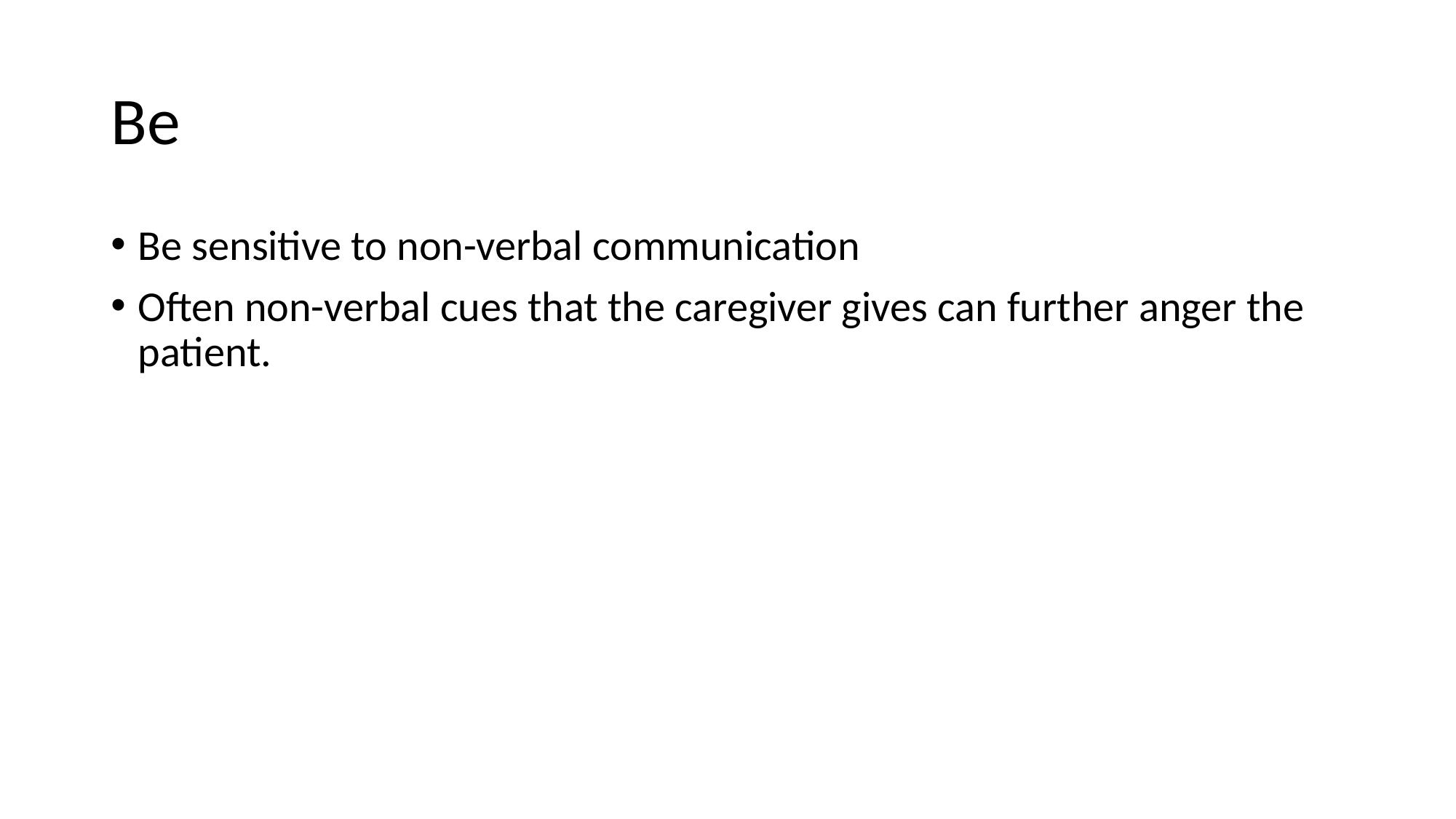

# Be
Be sensitive to non-verbal communication
Often non-verbal cues that the caregiver gives can further anger the patient.